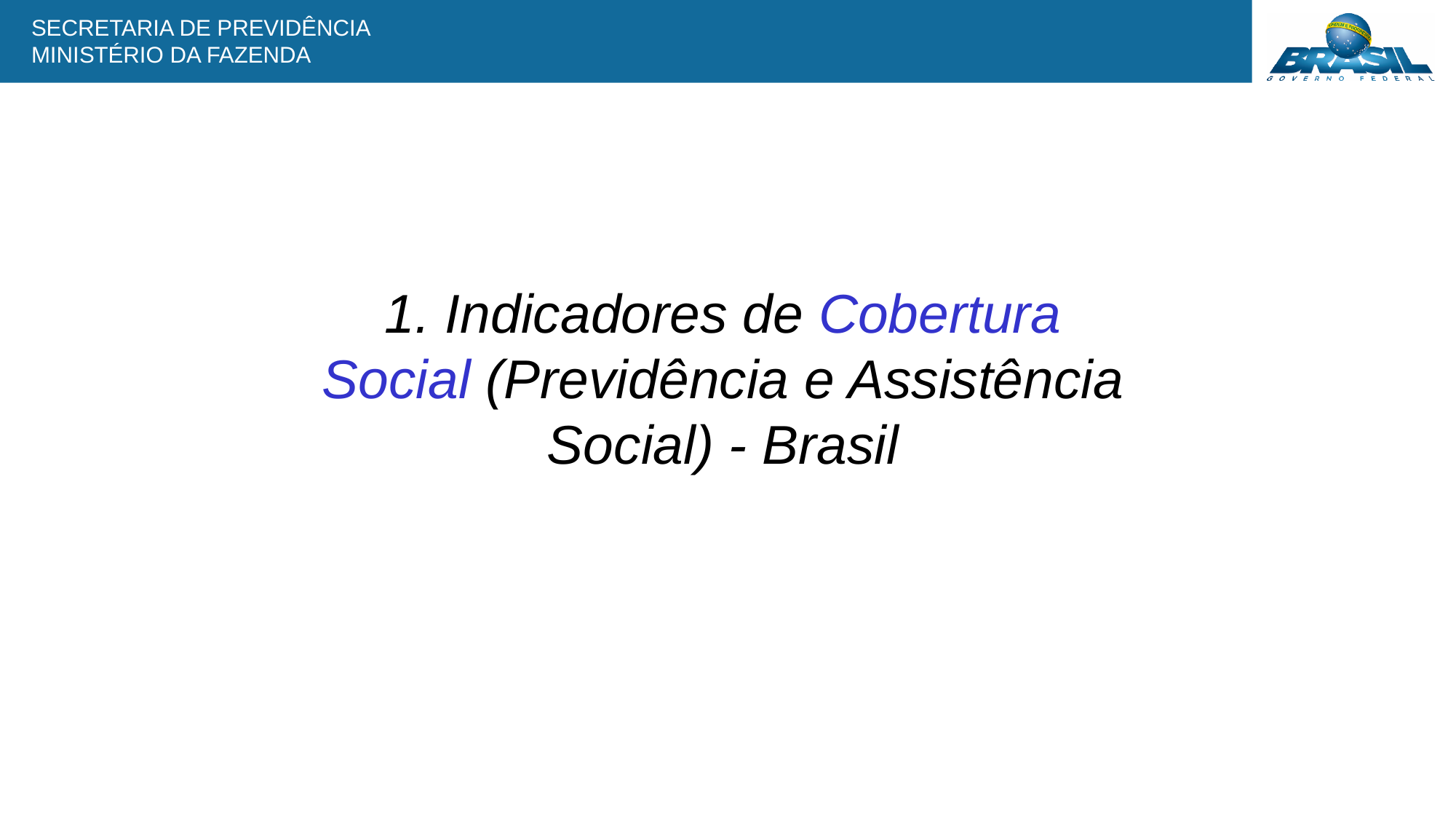

1. Indicadores de Cobertura Social (Previdência e Assistência Social) - Brasil